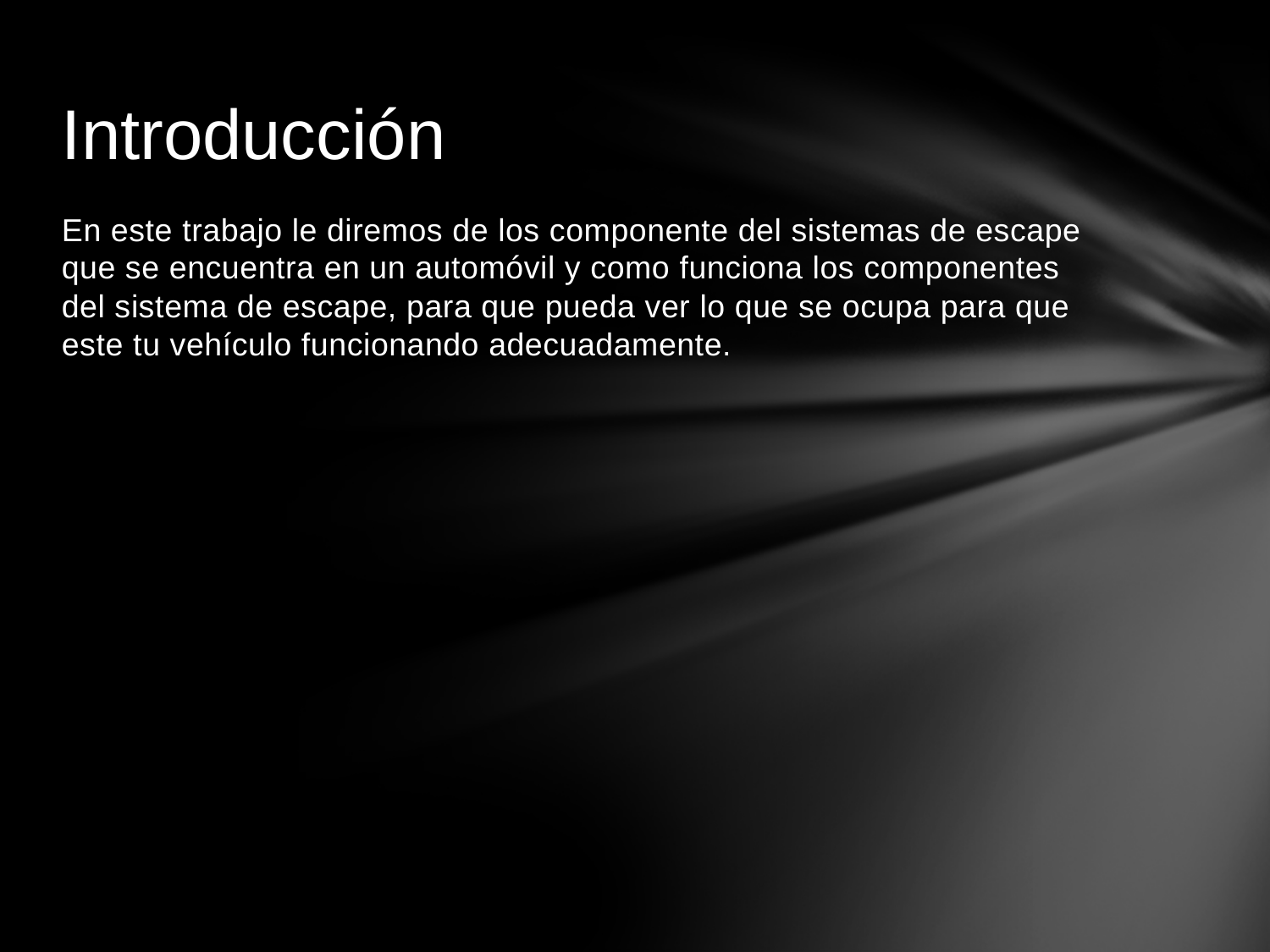

# Introducción
En este trabajo le diremos de los componente del sistemas de escape que se encuentra en un automóvil y como funciona los componentes del sistema de escape, para que pueda ver lo que se ocupa para que este tu vehículo funcionando adecuadamente.